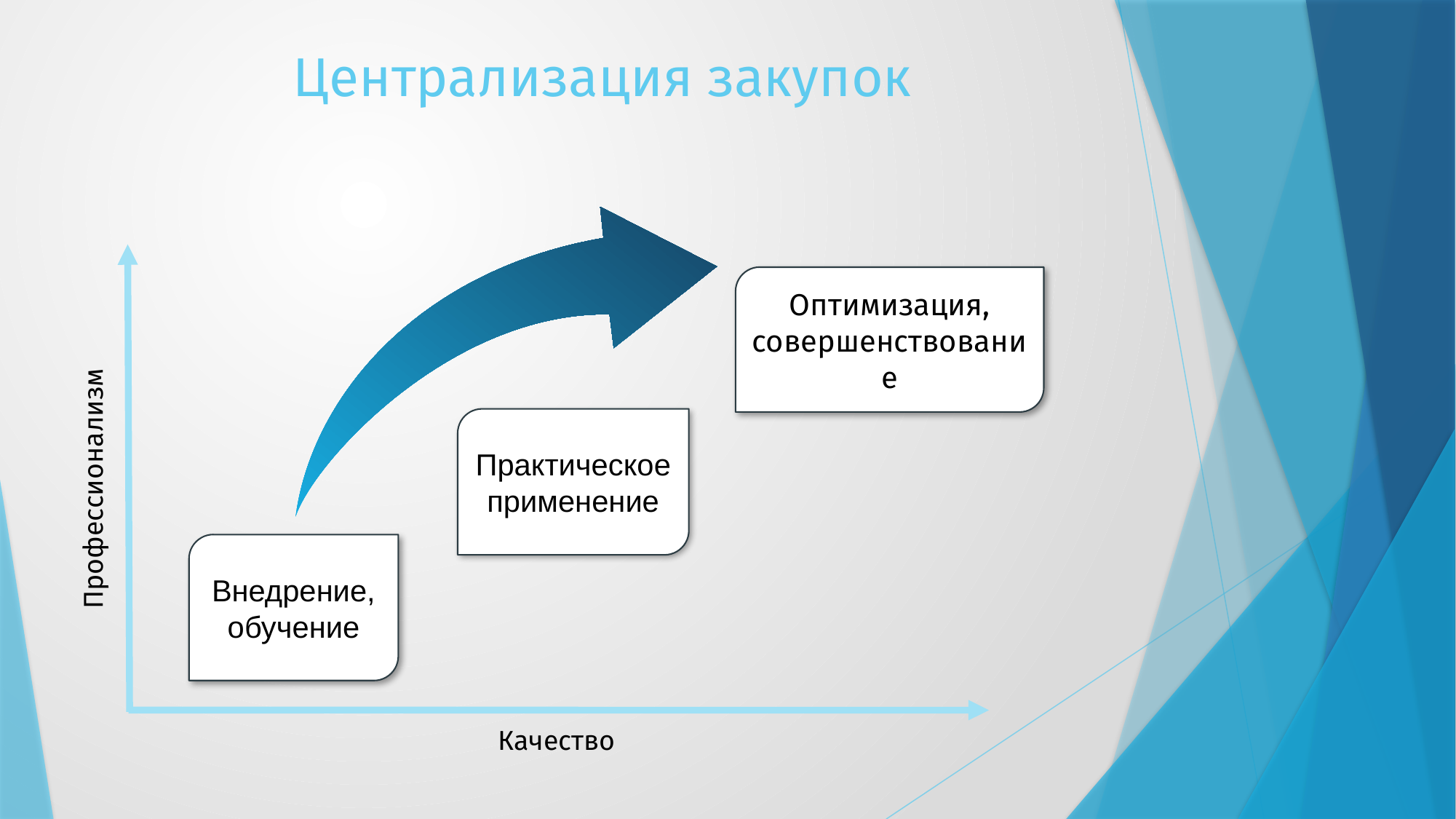

# Централизация закупок

Оптимизация, совершенствование
Практическое применение
Профессионализм
Внедрение, обучение

Качество